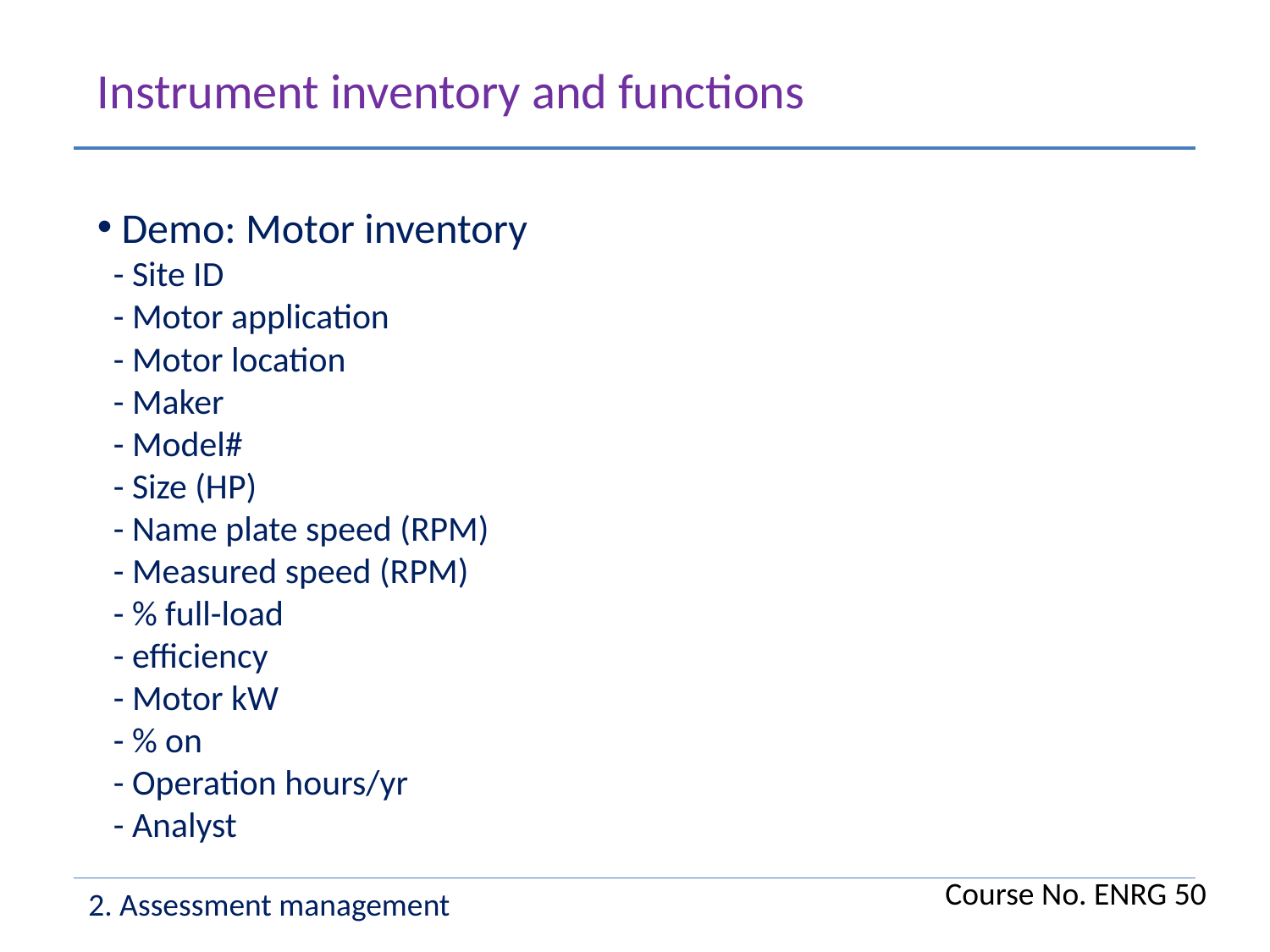

Instrument inventory and functions
 Demo: Motor inventory
  - Site ID
  - Motor application
  - Motor location
  - Maker
  - Model#
  - Size (HP)
  - Name plate speed (RPM)
  - Measured speed (RPM)
  - % full-load
  - efficiency
  - Motor kW
  - % on
  - Operation hours/yr
  - Analyst
Course No. ENRG 50
2. Assessment management